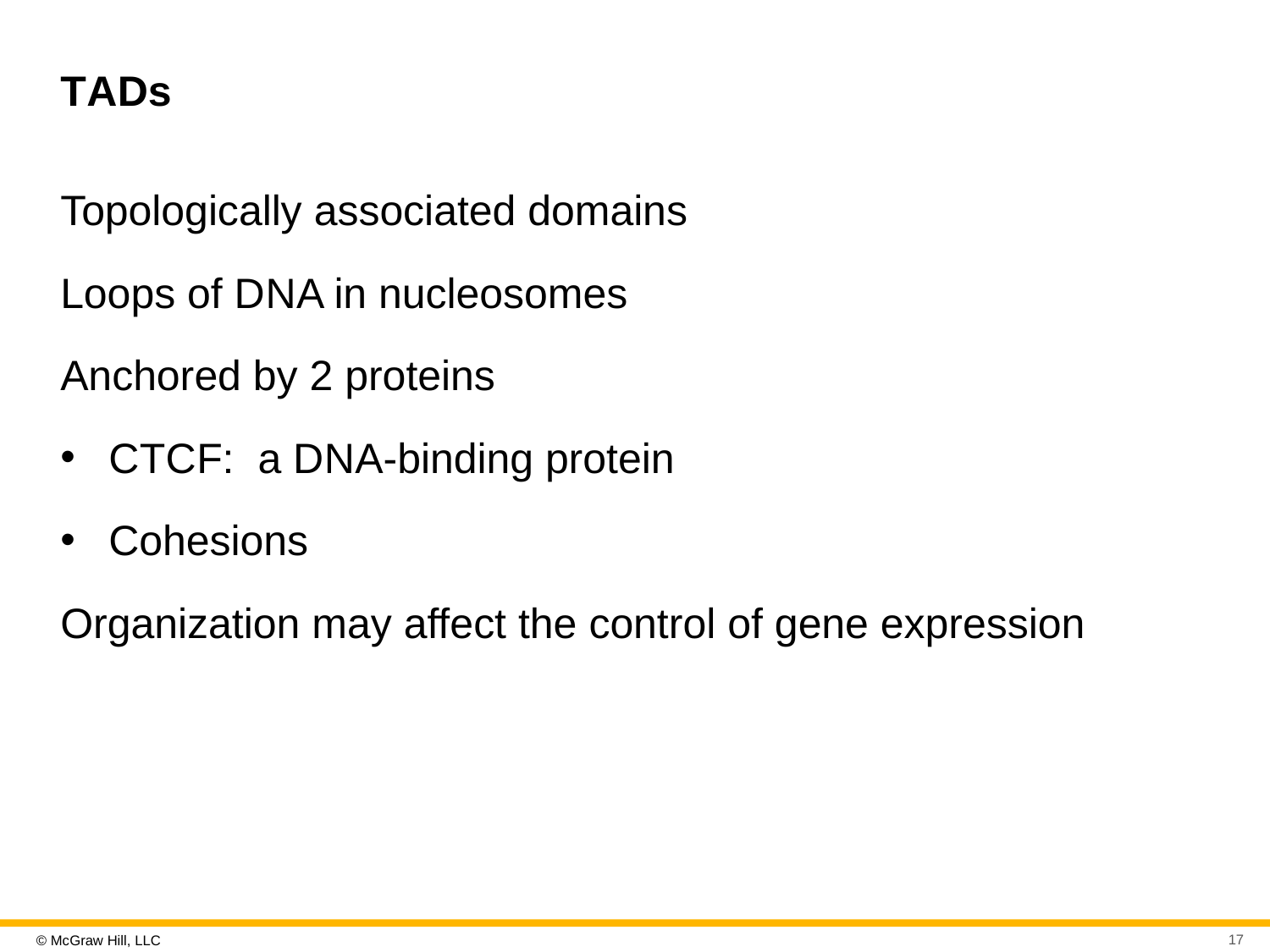

# T A Ds
Topologically associated domains
Loops of D N A in nucleosomes
Anchored by 2 proteins
C T C F:  a D N A-binding protein
Cohesions
Organization may affect the control of gene expression
17